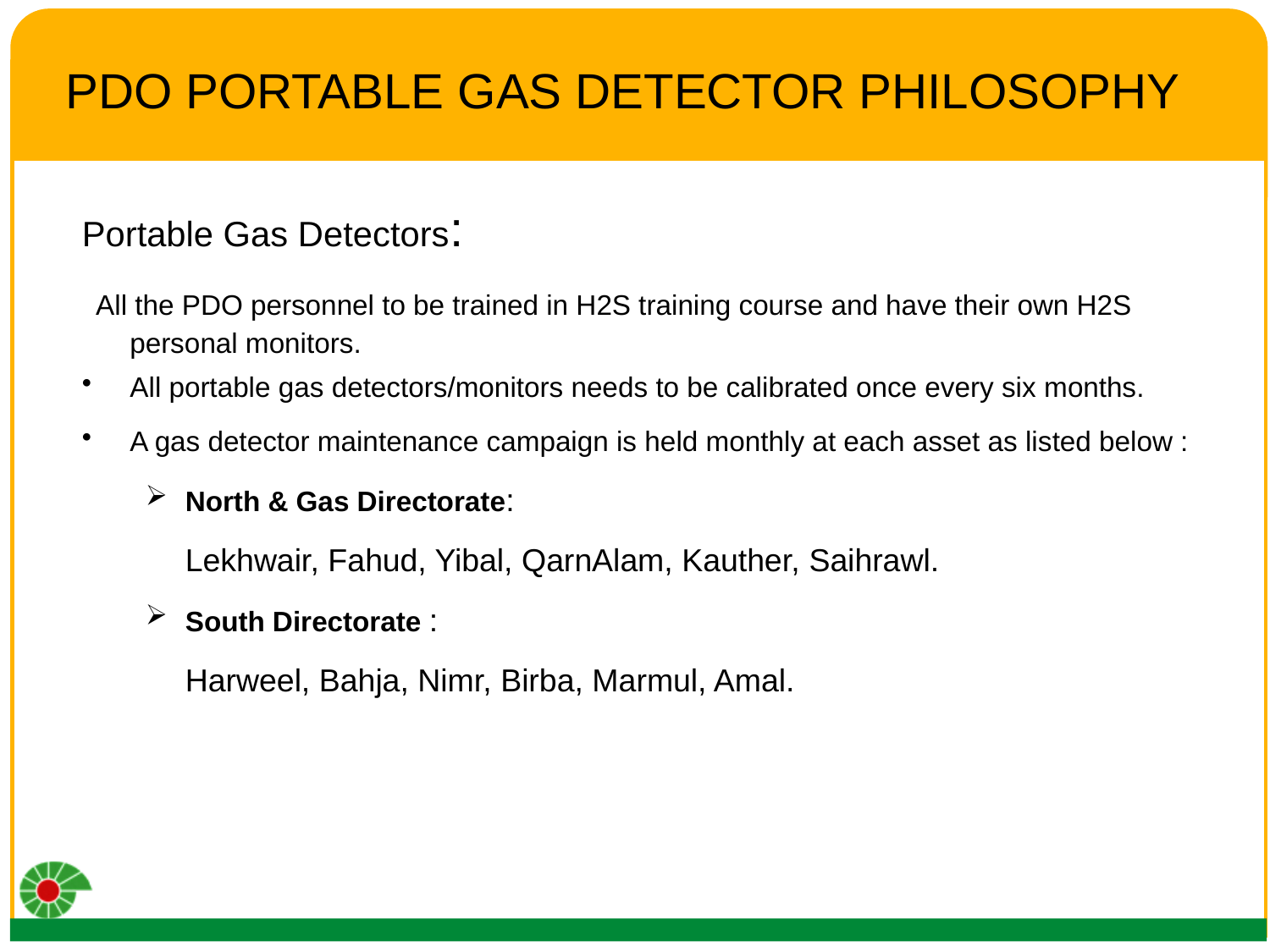

# PDO PORTABLE GAS DETECTOR PHILOSOPHY
Portable Gas Detectors:
 All the PDO personnel to be trained in H2S training course and have their own H2S personal monitors.
All portable gas detectors/monitors needs to be calibrated once every six months.
A gas detector maintenance campaign is held monthly at each asset as listed below :
North & Gas Directorate:
	Lekhwair, Fahud, Yibal, QarnAlam, Kauther, Saihrawl.
South Directorate :
	Harweel, Bahja, Nimr, Birba, Marmul, Amal.